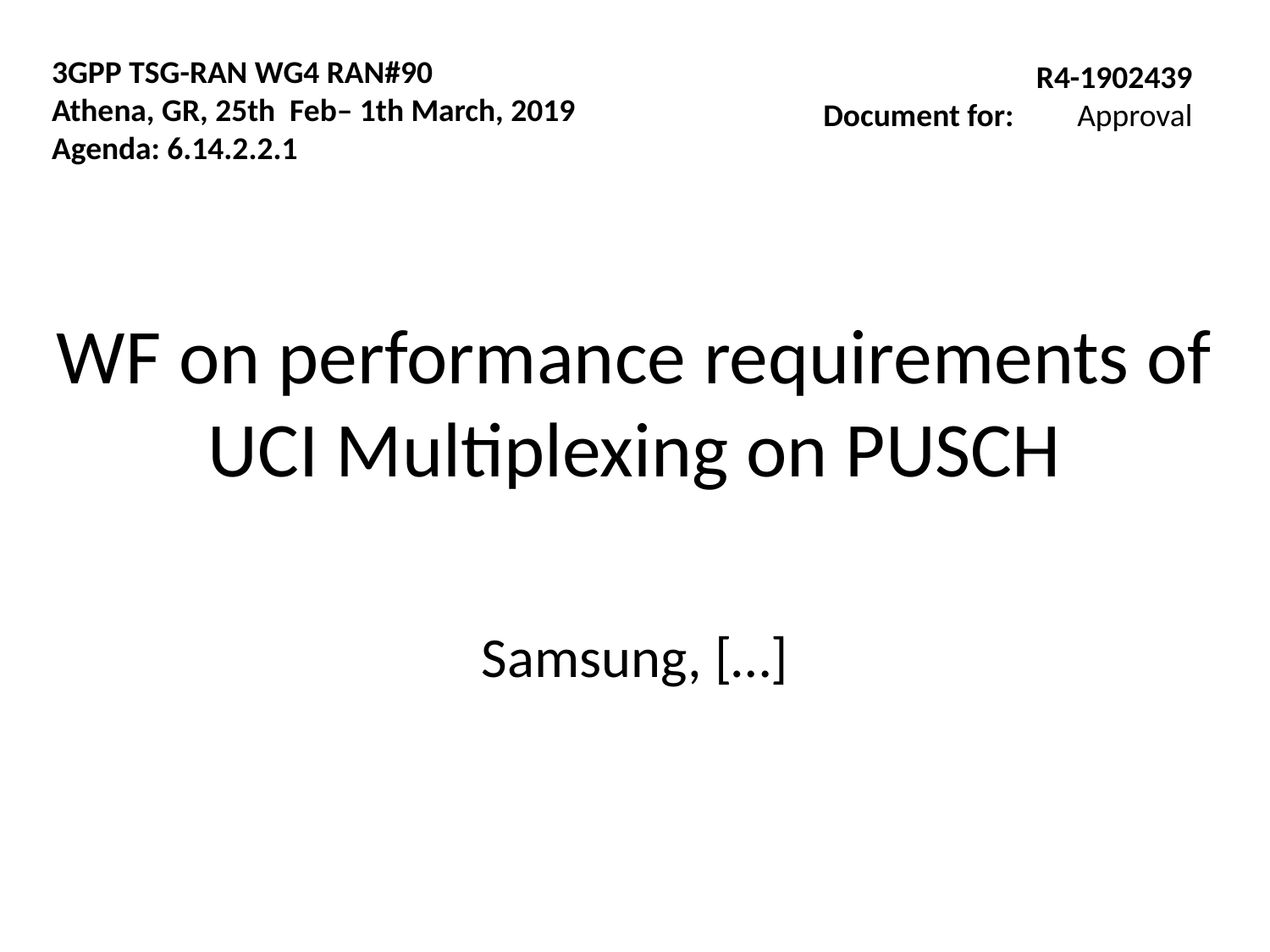

3GPP TSG-RAN WG4 RAN#90
Athena, GR, 25th  Feb– 1th March, 2019
Agenda: 6.14.2.2.1
R4-1902439
Document for:	Approval
# WF on performance requirements of UCI Multiplexing on PUSCH
Samsung, […]